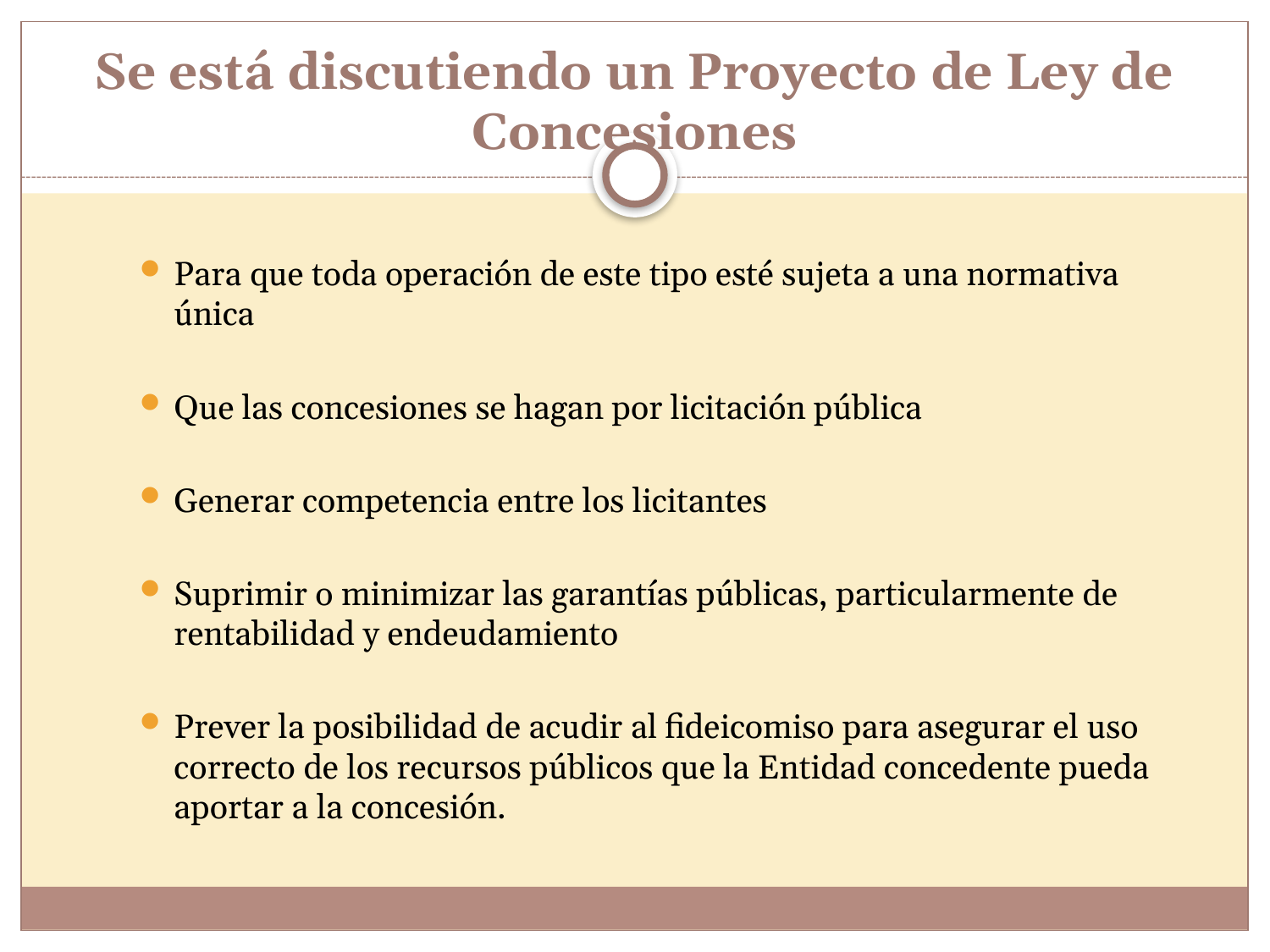

# Se está discutiendo un Proyecto de Ley de Concesiones
Para que toda operación de este tipo esté sujeta a una normativa única

Que las concesiones se hagan por licitación pública

Generar competencia entre los licitantes

Suprimir o minimizar las garantías públicas, particularmente de rentabilidad y endeudamiento

Prever la posibilidad de acudir al fideicomiso para asegurar el uso correcto de los recursos públicos que la Entidad concedente pueda aportar a la concesión.